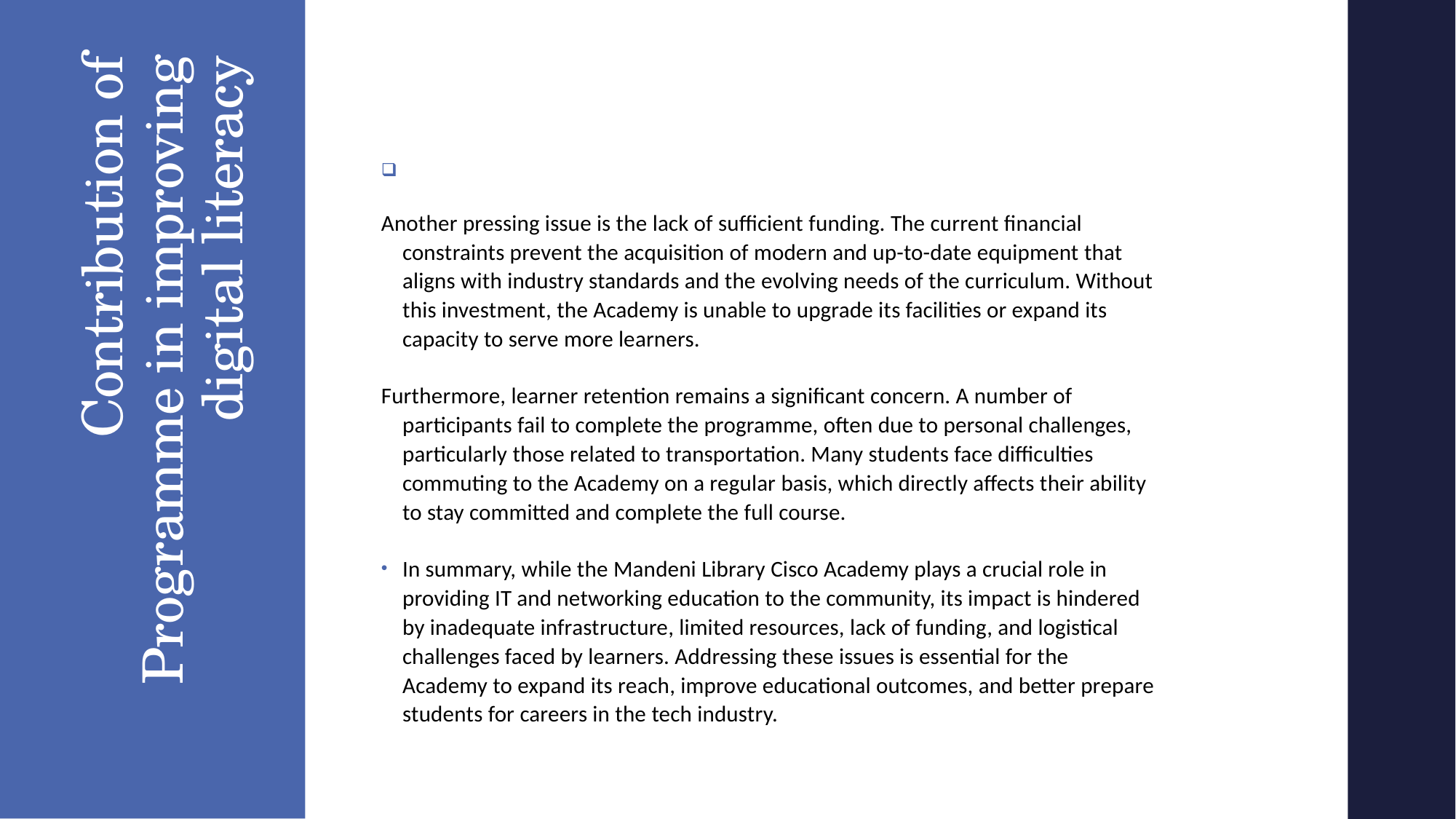

Another pressing issue is the lack of sufficient funding. The current financial constraints prevent the acquisition of modern and up-to-date equipment that aligns with industry standards and the evolving needs of the curriculum. Without this investment, the Academy is unable to upgrade its facilities or expand its capacity to serve more learners.
Furthermore, learner retention remains a significant concern. A number of participants fail to complete the programme, often due to personal challenges, particularly those related to transportation. Many students face difficulties commuting to the Academy on a regular basis, which directly affects their ability to stay committed and complete the full course.
In summary, while the Mandeni Library Cisco Academy plays a crucial role in providing IT and networking education to the community, its impact is hindered by inadequate infrastructure, limited resources, lack of funding, and logistical challenges faced by learners. Addressing these issues is essential for the Academy to expand its reach, improve educational outcomes, and better prepare students for careers in the tech industry.

# Contribution of Programme in improving digital literacy